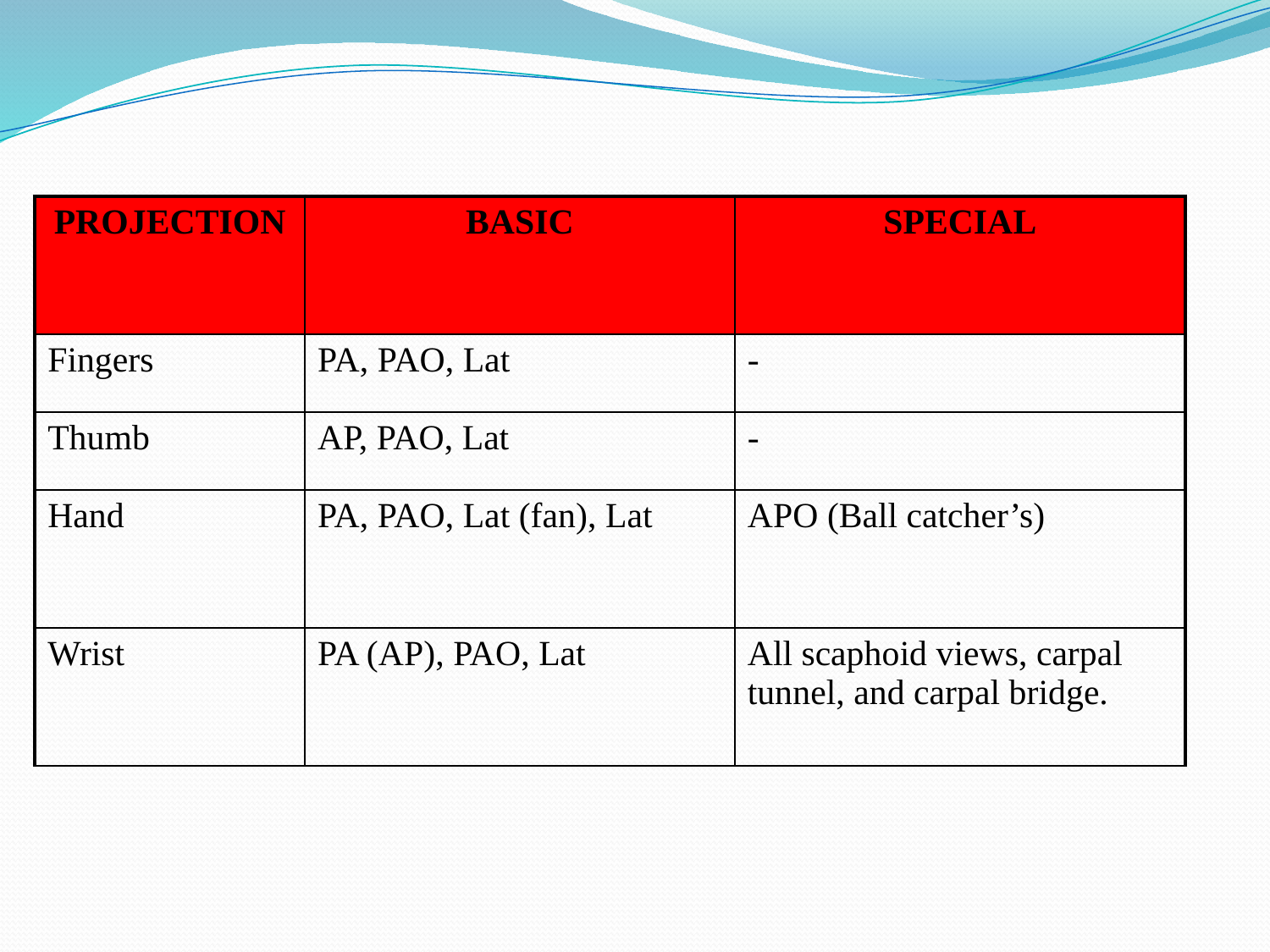

| PROJECTION | BASIC | SPECIAL |
| --- | --- | --- |
| Fingers | PA, PAO, Lat | - |
| Thumb | AP, PAO, Lat | - |
| Hand | PA, PAO, Lat (fan), Lat | APO (Ball catcher’s) |
| Wrist | PA (AP), PAO, Lat | All scaphoid views, carpal tunnel, and carpal bridge. |